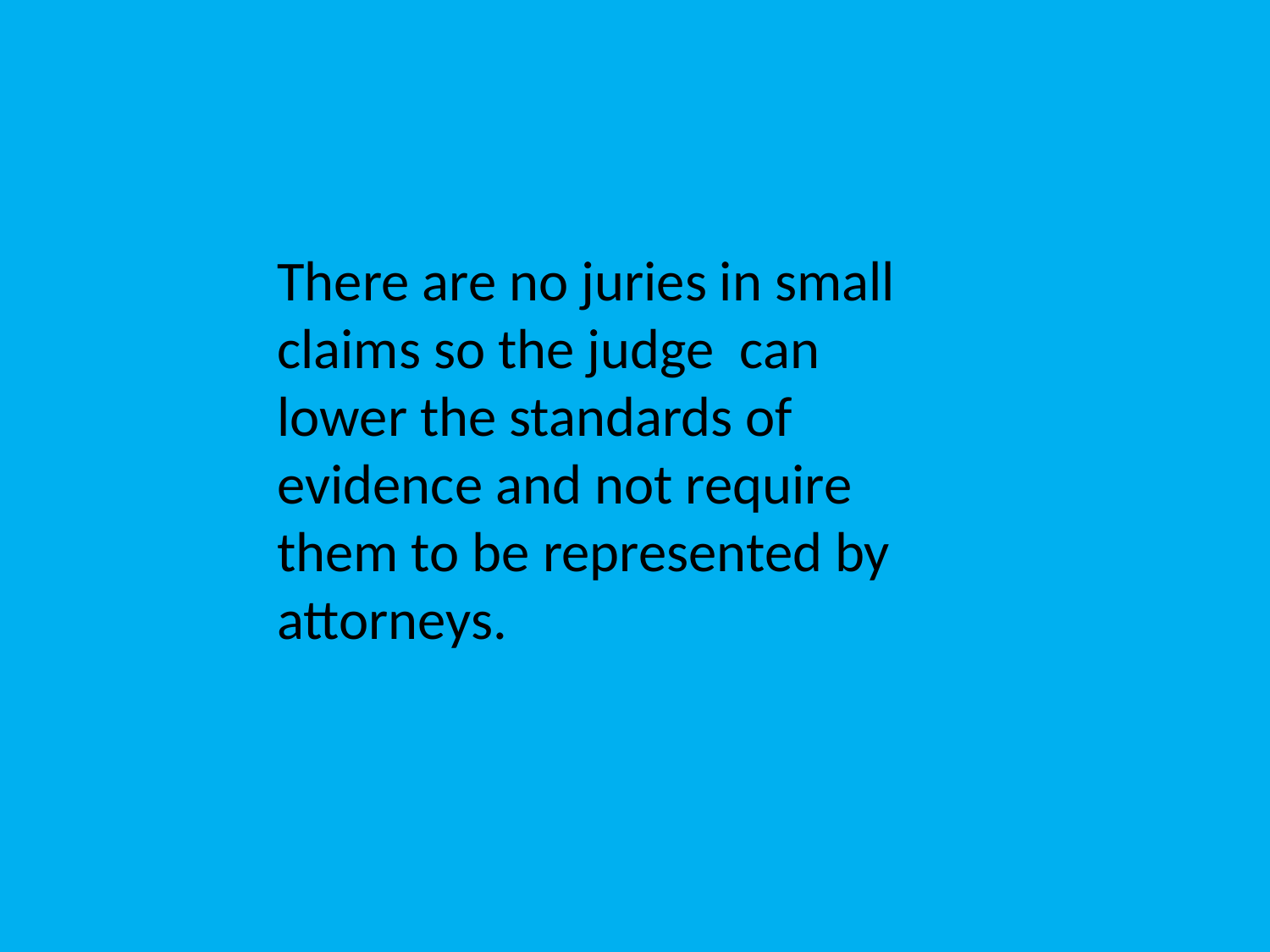

There are no juries in small claims so the judge  can lower the standards of evidence and not require them to be represented by attorneys.